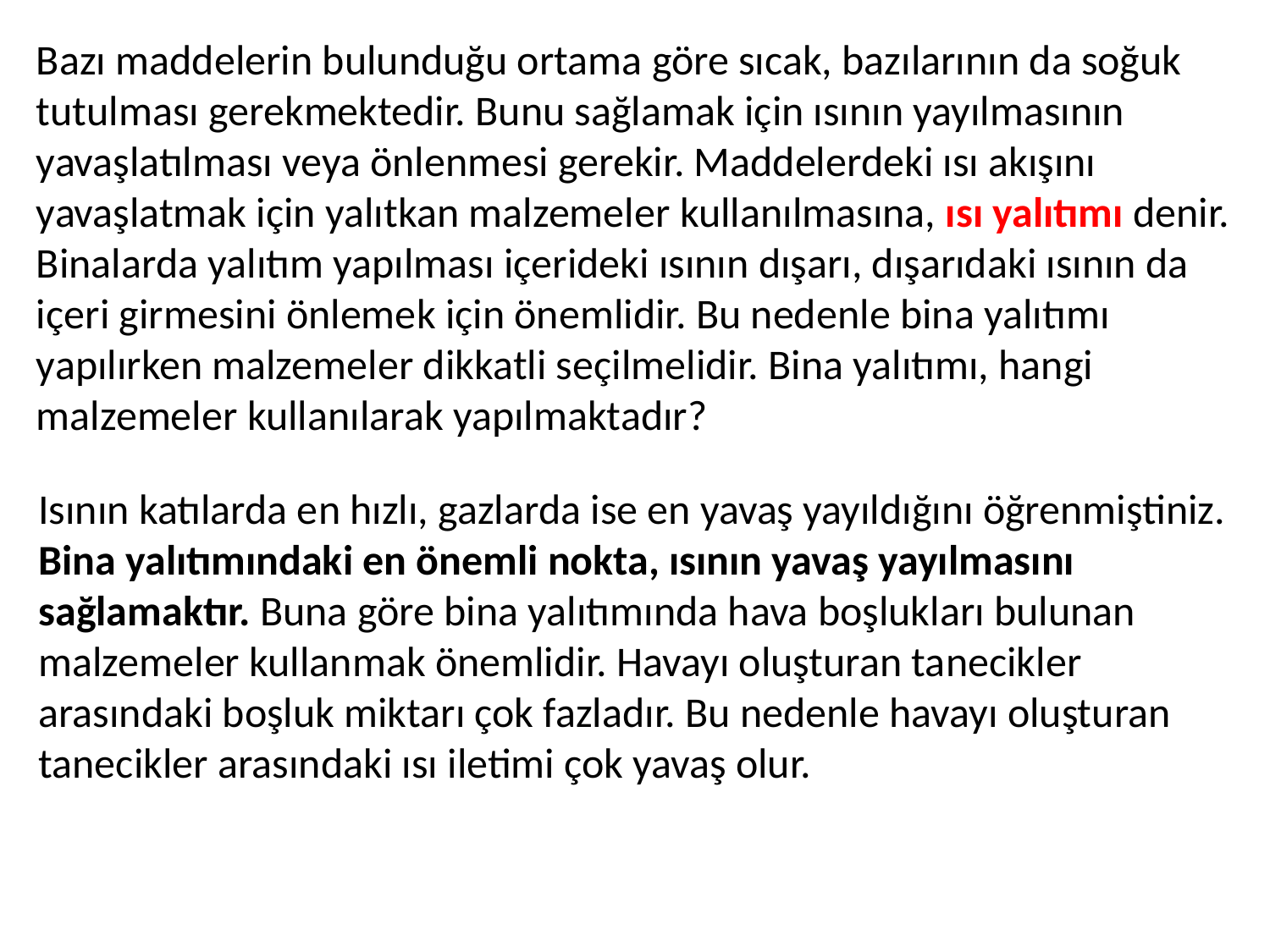

Bazı maddelerin bulunduğu ortama göre sıcak, bazılarının da soğuk tutulması gerekmektedir. Bunu sağlamak için ısının yayılmasının yavaşlatılması veya önlenmesi gerekir. Maddelerdeki ısı akışını yavaşlatmak için yalıtkan malzemeler kullanılmasına, ısı yalıtımı denir. Binalarda yalıtım yapılması içerideki ısının dışarı, dışarıdaki ısının da içeri girmesini önlemek için önemlidir. Bu nedenle bina yalıtımı
yapılırken malzemeler dikkatli seçilmelidir. Bina yalıtımı, hangi malzemeler kullanılarak yapılmaktadır?
Isının katılarda en hızlı, gazlarda ise en yavaş yayıldığını öğrenmiştiniz. Bina yalıtımındaki en önemli nokta, ısının yavaş yayılmasını sağlamaktır. Buna göre bina yalıtımında hava boşlukları bulunan malzemeler kullanmak önemlidir. Havayı oluşturan tanecikler arasındaki boşluk miktarı çok fazladır. Bu nedenle havayı oluşturan tanecikler arasındaki ısı iletimi çok yavaş olur.